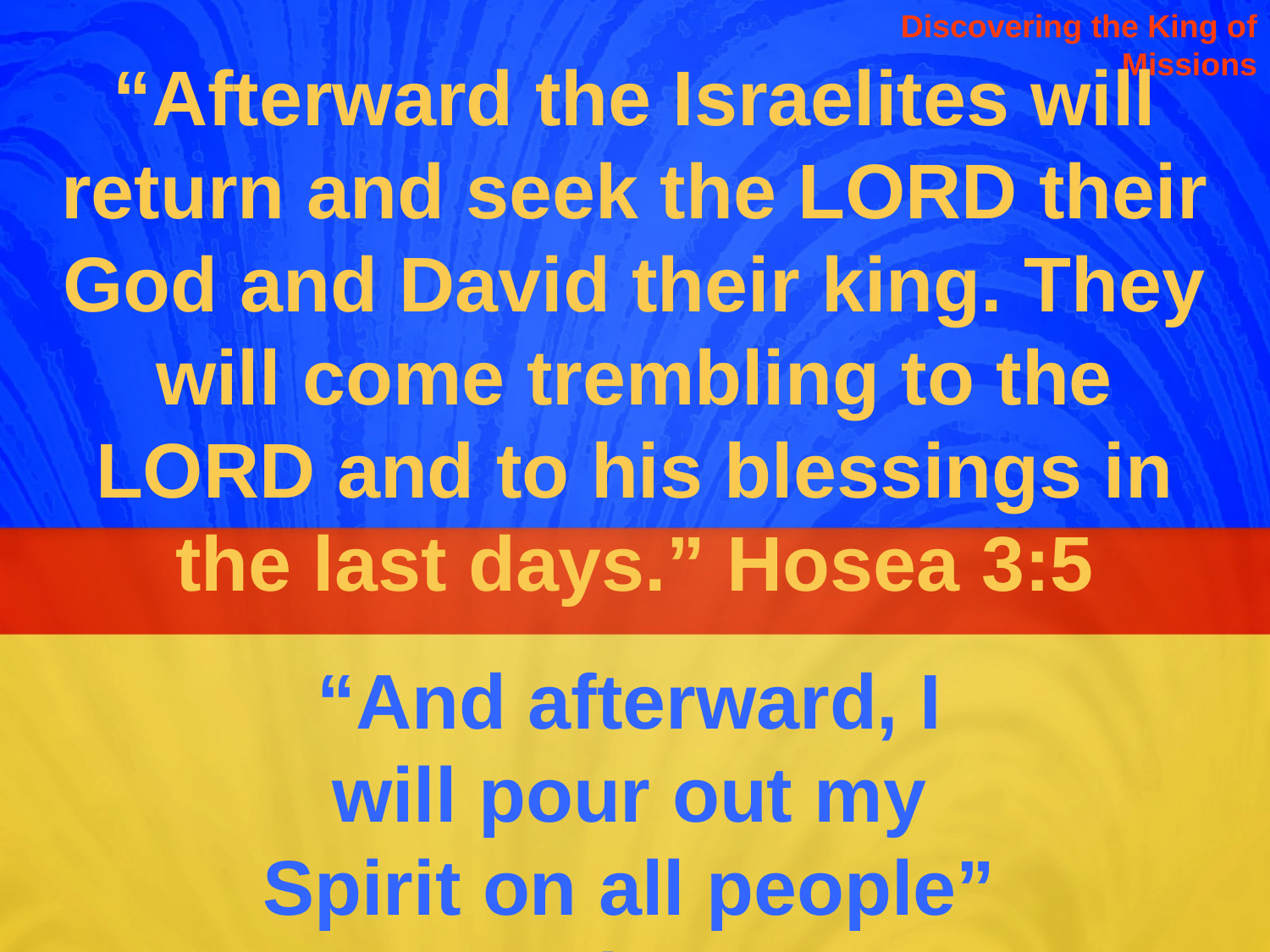

Discovering the King of Missions
“Afterward the Israelites will return and seek the LORD their God and David their king. They will come trembling to the LORD and to his blessings in the last days.” Hosea 3:5
“And afterward, I will pour out my Spirit on all people” Joel 2:28